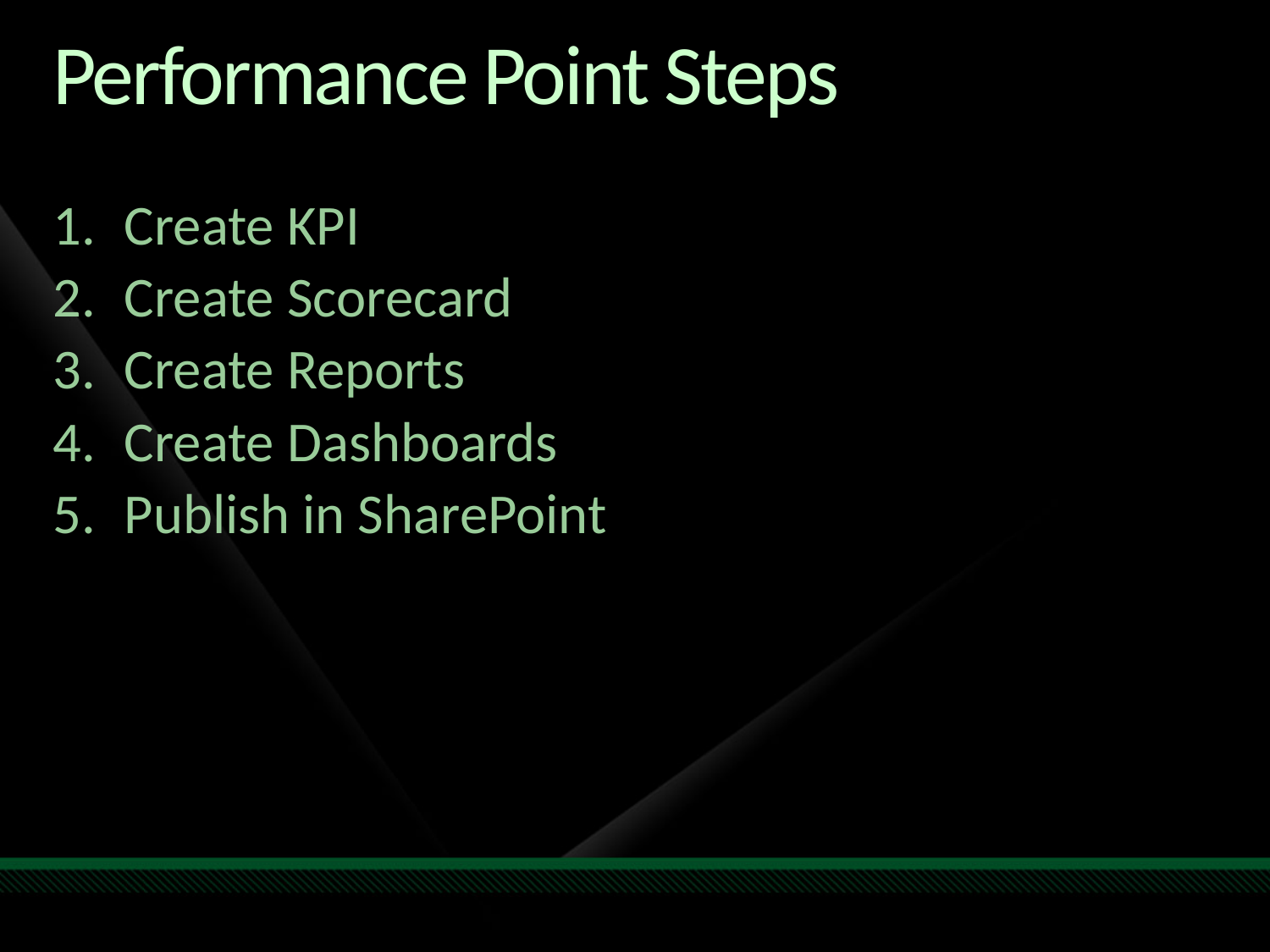

# Performance Point Steps
Create KPI
Create Scorecard
Create Reports
Create Dashboards
Publish in SharePoint